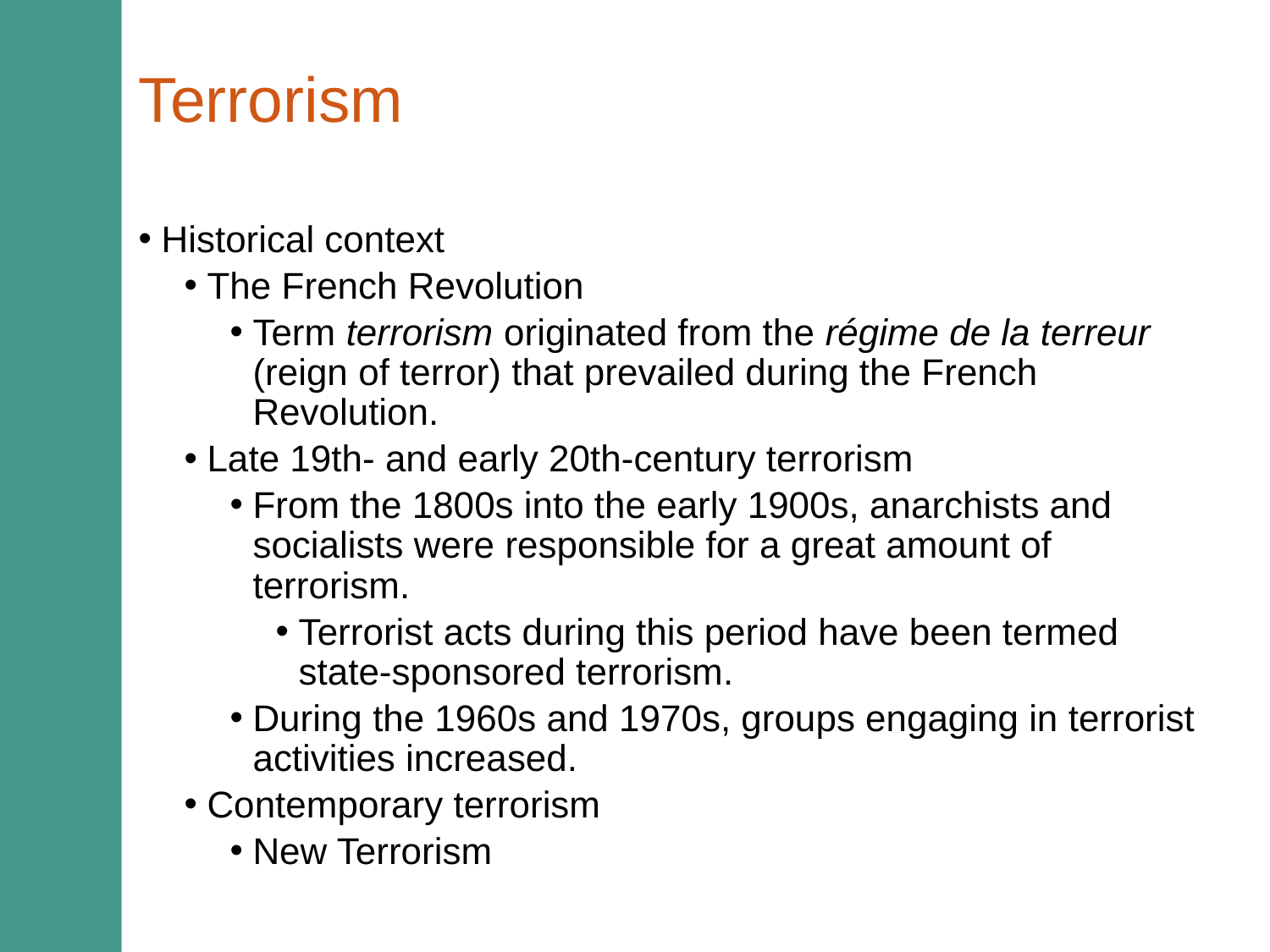

# Terrorism
Historical context
The French Revolution
Term terrorism originated from the régime de la terreur (reign of terror) that prevailed during the French Revolution.
Late 19th- and early 20th-century terrorism
From the 1800s into the early 1900s, anarchists and socialists were responsible for a great amount of terrorism.
Terrorist acts during this period have been termed state-sponsored terrorism.
During the 1960s and 1970s, groups engaging in terrorist activities increased.
Contemporary terrorism
New Terrorism